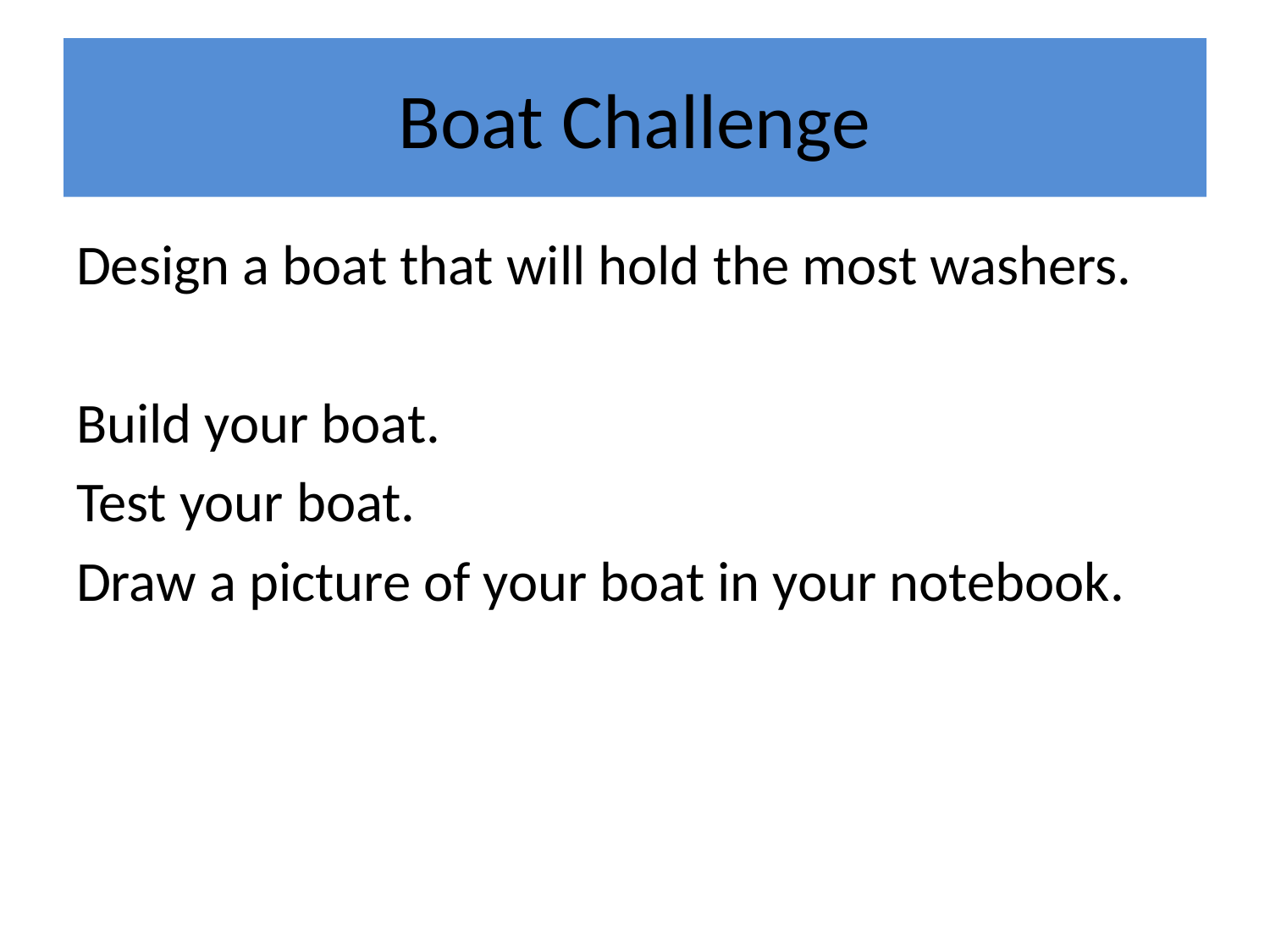

# Boat Challenge
Design a boat that will hold the most washers.

Build your boat.
Test your boat.
Draw a picture of your boat in your notebook.